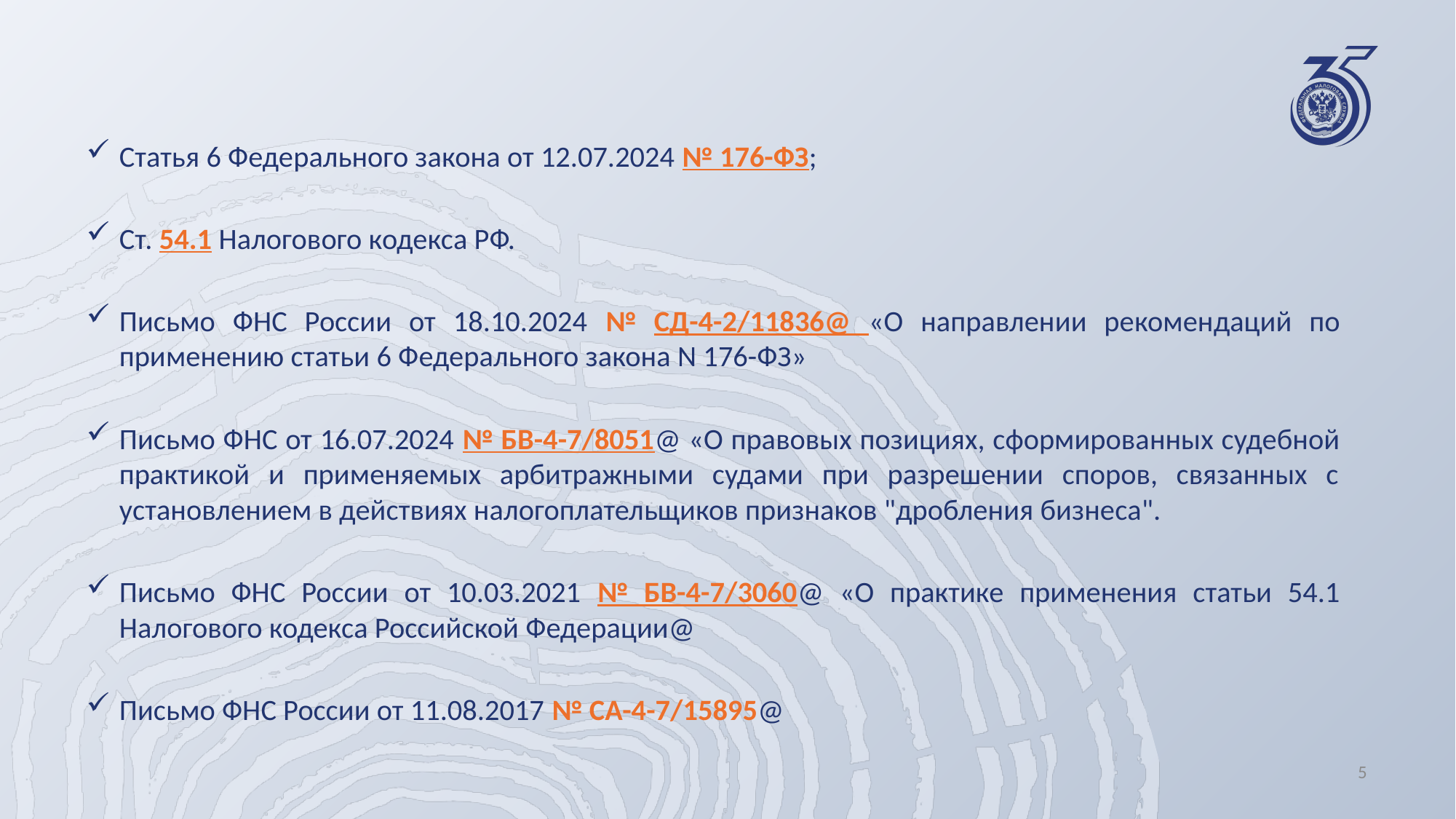

Статья 6 Федерального закона от 12.07.2024 № 176-ФЗ;

Ст. 54.1 Налогового кодекса РФ.

Письмо ФНС России от 18.10.2024 № СД-4-2/11836@ «О направлении рекомендаций по применению статьи 6 Федерального закона N 176-ФЗ»

Письмо ФНС от 16.07.2024 № БВ-4-7/8051@ «О правовых позициях, сформированных судебной практикой и применяемых арбитражными судами при разрешении споров, связанных с установлением в действиях налогоплательщиков признаков "дробления бизнеса".

Письмо ФНС России от 10.03.2021 № БВ-4-7/3060@ «О практике применения статьи 54.1 Налогового кодекса Российской Федерации@

Письмо ФНС России от 11.08.2017 № СА-4-7/15895@
5